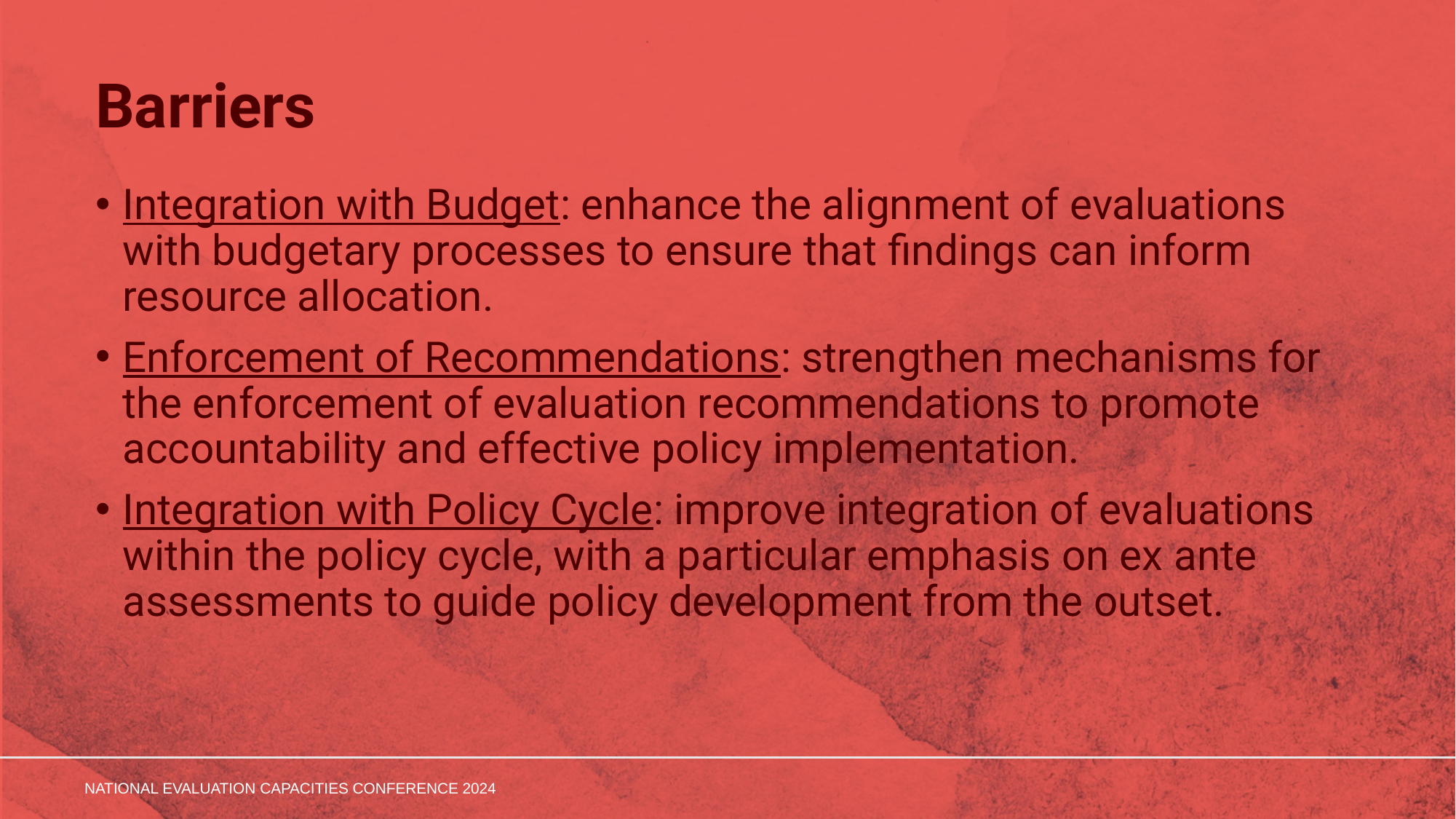

# Barriers
Integration with Budget: enhance the alignment of evaluations with budgetary processes to ensure that findings can inform resource allocation.
Enforcement of Recommendations: strengthen mechanisms for the enforcement of evaluation recommendations to promote accountability and effective policy implementation.
Integration with Policy Cycle: improve integration of evaluations within the policy cycle, with a particular emphasis on ex ante assessments to guide policy development from the outset.